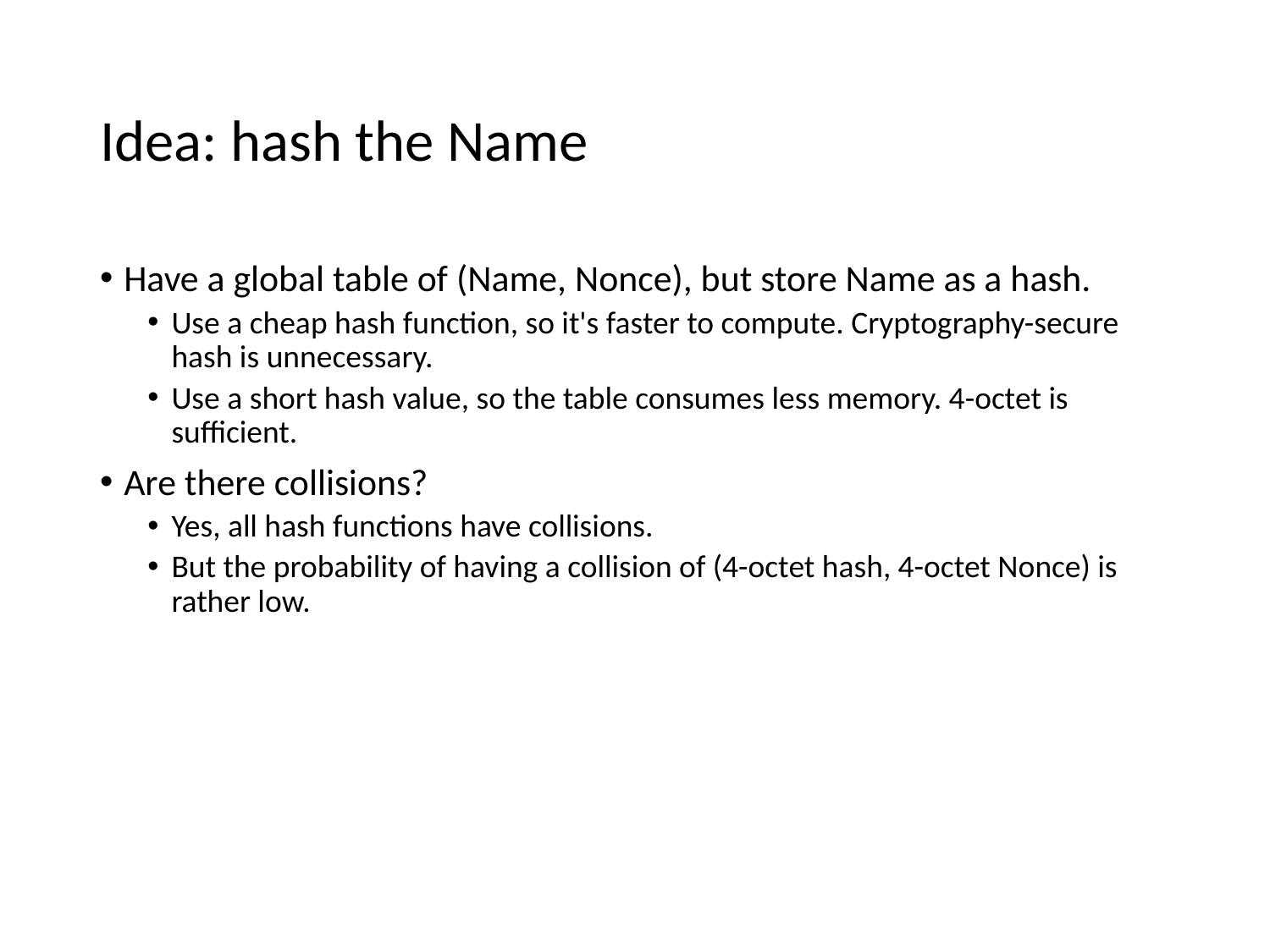

# Idea: hash the Name
Have a global table of (Name, Nonce), but store Name as a hash.
Use a cheap hash function, so it's faster to compute. Cryptography-secure hash is unnecessary.
Use a short hash value, so the table consumes less memory. 4-octet is sufficient.
Are there collisions?
Yes, all hash functions have collisions.
But the probability of having a collision of (4-octet hash, 4-octet Nonce) is rather low.